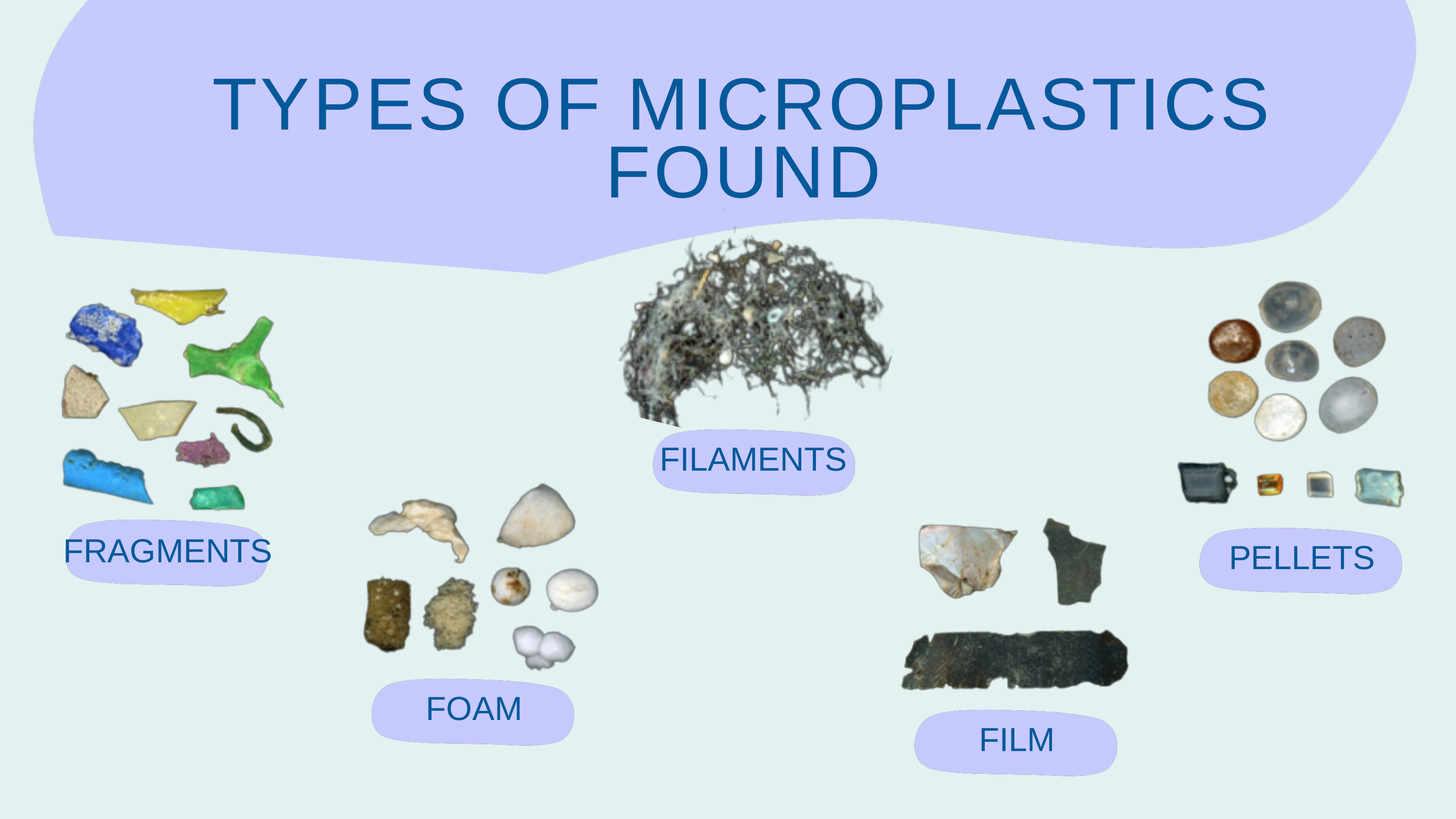

TYPES OF MICROPLASTICS FOUND

FILAMENTS

FRAGMENTS

PELLETS

FOAM

FILM